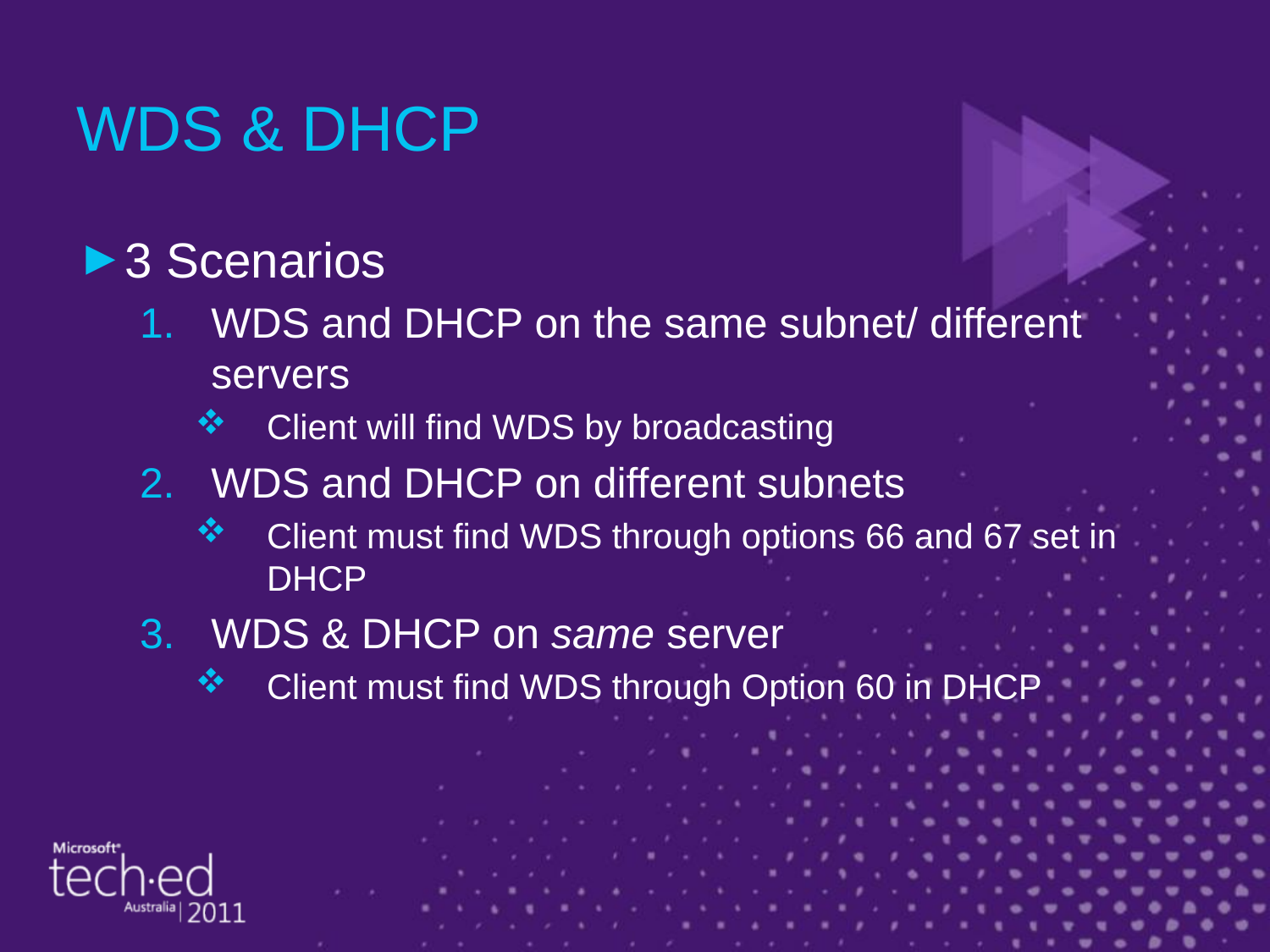

# WDS & DHCP
3 Scenarios
WDS and DHCP on the same subnet/ different servers
Client will find WDS by broadcasting
WDS and DHCP on different subnets
Client must find WDS through options 66 and 67 set in DHCP
WDS & DHCP on same server
Client must find WDS through Option 60 in DHCP